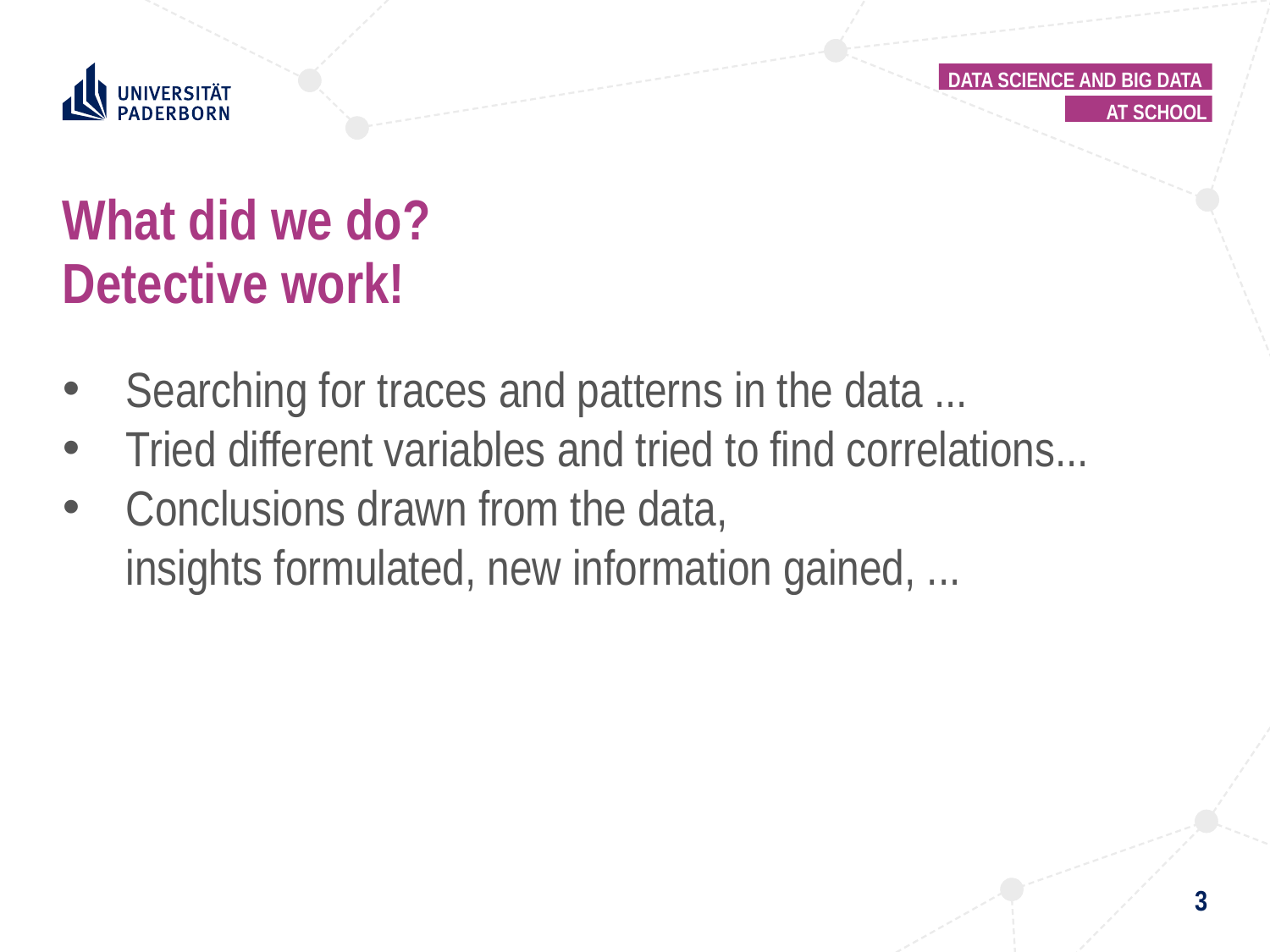

Data science and big data
At school
# What did we do? Detective work!
Searching for traces and patterns in the data ...
Tried different variables and tried to find correlations...
Conclusions drawn from the data,
insights formulated, new information gained, ...

3